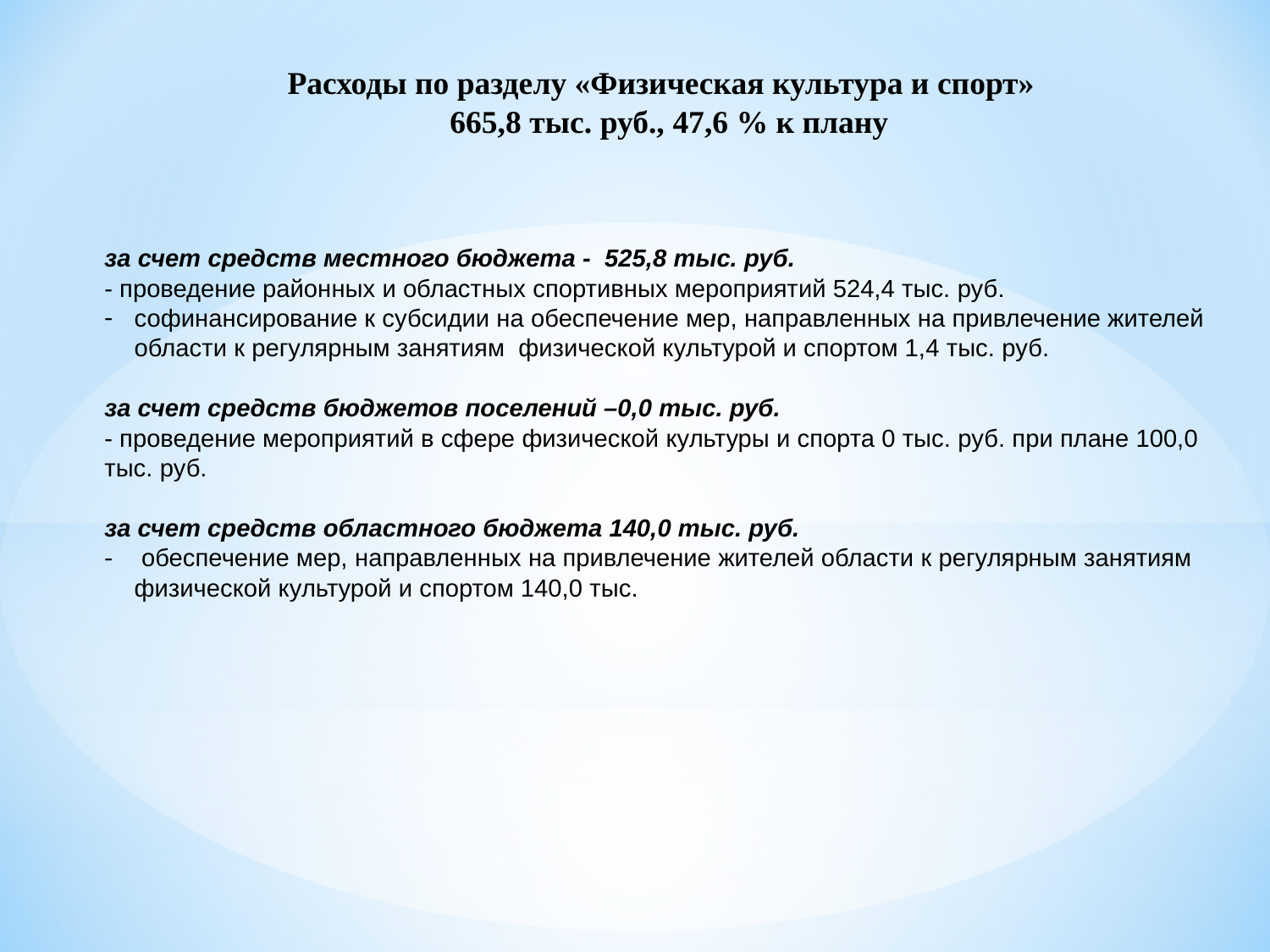

Расходы по разделу «Физическая культура и спорт»
 665,8 тыс. руб., 47,6 % к плану
за счет средств местного бюджета -  525,8 тыс. руб.
- проведение районных и областных спортивных мероприятий 524,4 тыс. руб.
софинансирование к субсидии на обеспечение мер, направленных на привлечение жителей области к регулярным занятиям  физической культурой и спортом 1,4 тыс. руб.

за счет средств бюджетов поселений –0,0 тыс. руб.
- проведение мероприятий в сфере физической культуры и спорта 0 тыс. руб. при плане 100,0 тыс. руб.

за счет средств областного бюджета 140,0 тыс. руб.
 обеспечение мер, направленных на привлечение жителей области к регулярным занятиям  физической культурой и спортом 140,0 тыс.